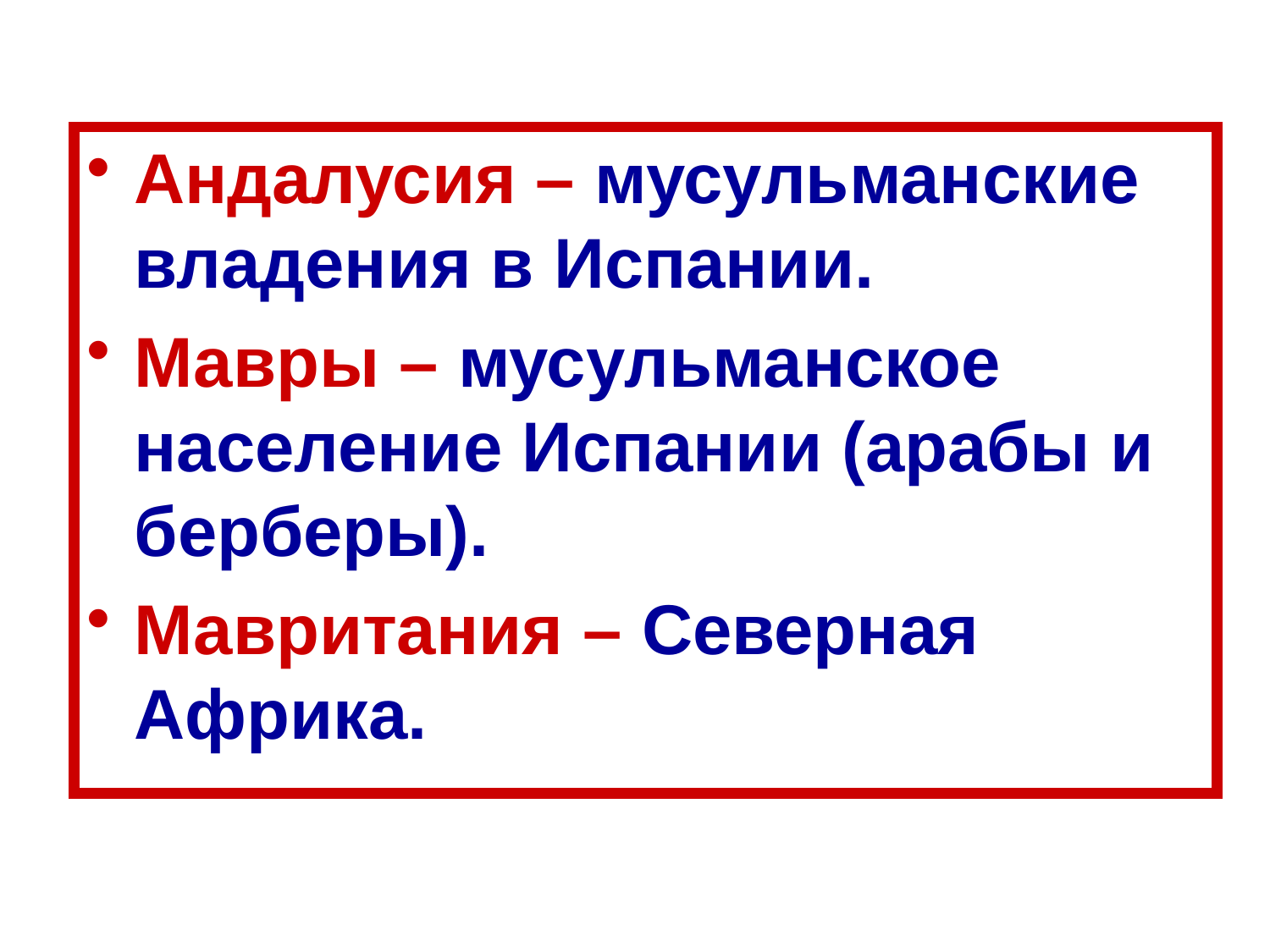

Андалусия – мусульманские владения в Испании.
Мавры – мусульманское население Испании (арабы и берберы).
Мавритания – Северная Африка.